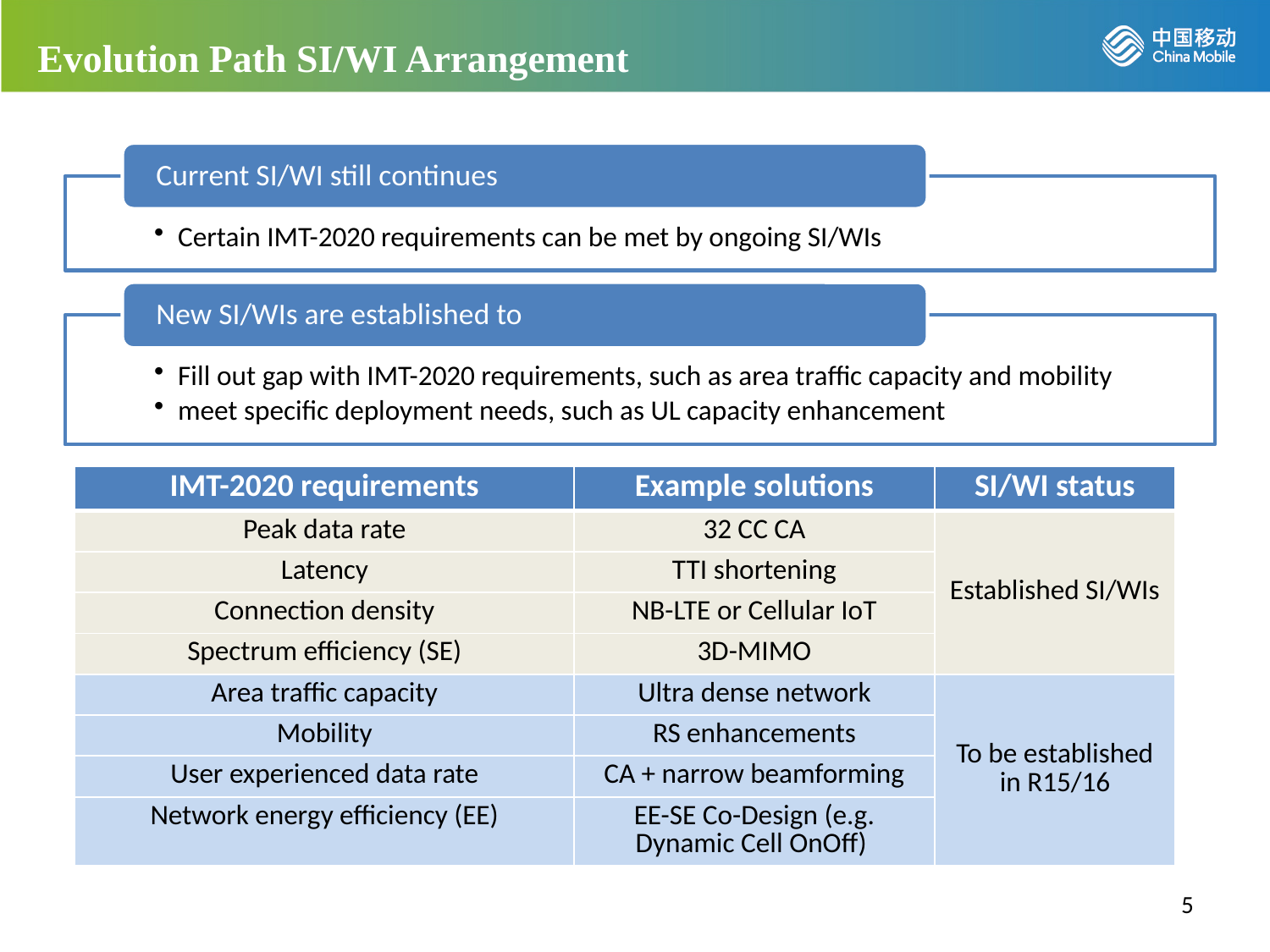

# Evolution Path SI/WI Arrangement
Certain IMT-2020 requirements can be met by ongoing SI/WIs
Current SI/WI still continues
Fill out gap with IMT-2020 requirements, such as area traffic capacity and mobility
meet specific deployment needs, such as UL capacity enhancement
New SI/WIs are established to
| IMT-2020 requirements | Example solutions | SI/WI status |
| --- | --- | --- |
| Peak data rate | 32 CC CA | Established SI/WIs |
| Latency | TTI shortening |  |
| Connection density | NB-LTE or Cellular IoT |  |
| Spectrum efficiency (SE) | 3D-MIMO |  |
| Area traffic capacity | Ultra dense network | To be established in R15/16 |
| Mobility | RS enhancements |  |
| User experienced data rate | CA + narrow beamforming |  |
| Network energy efficiency (EE) | EE-SE Co-Design (e.g. Dynamic Cell OnOff) |  |
5